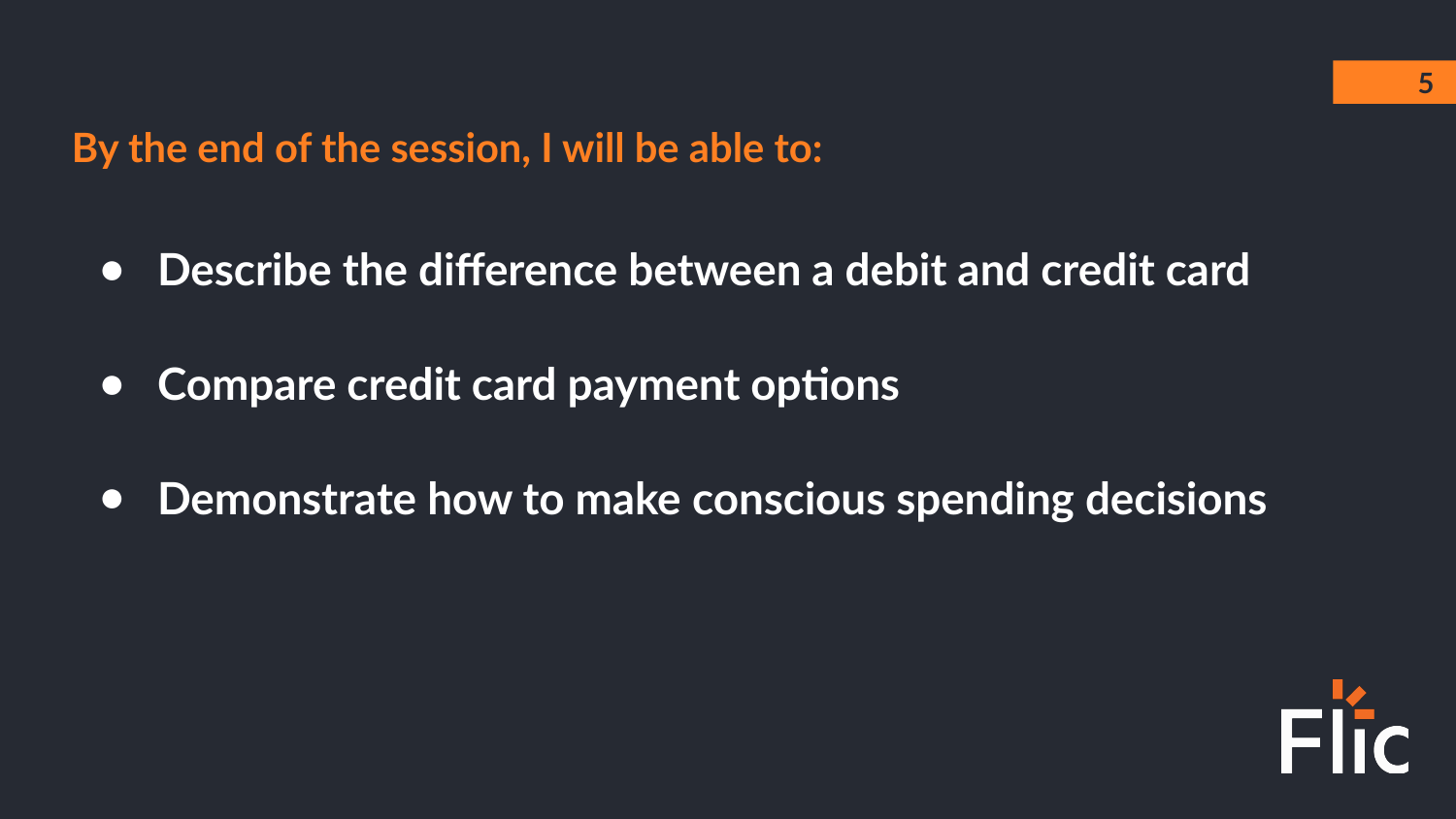

5
By the end of the session, I will be able to:

Describe the difference between a debit and credit card

Compare credit card payment options

Demonstrate how to make conscious spending decisions